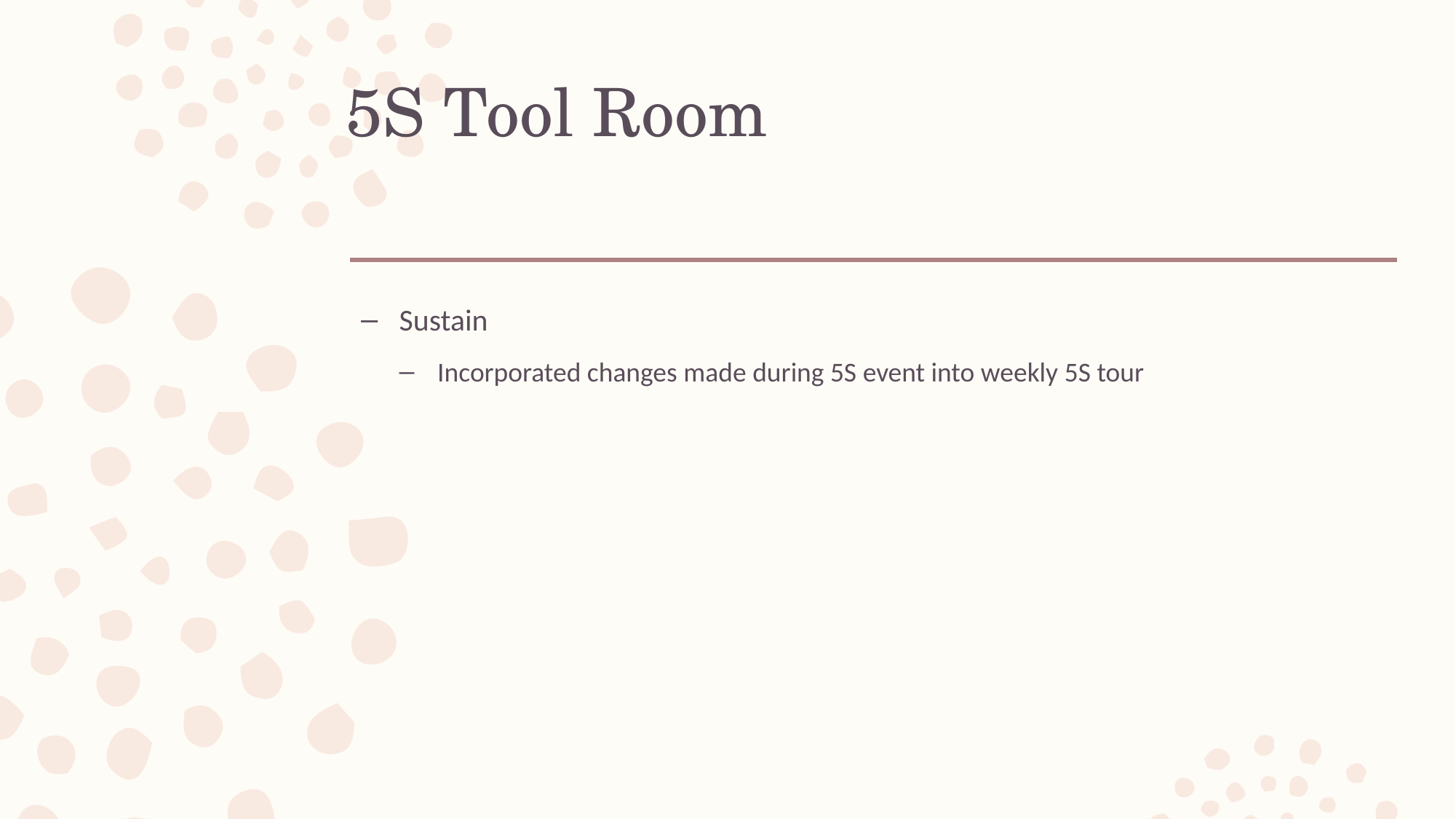

# 5S Tool Room
Sustain
Incorporated changes made during 5S event into weekly 5S tour